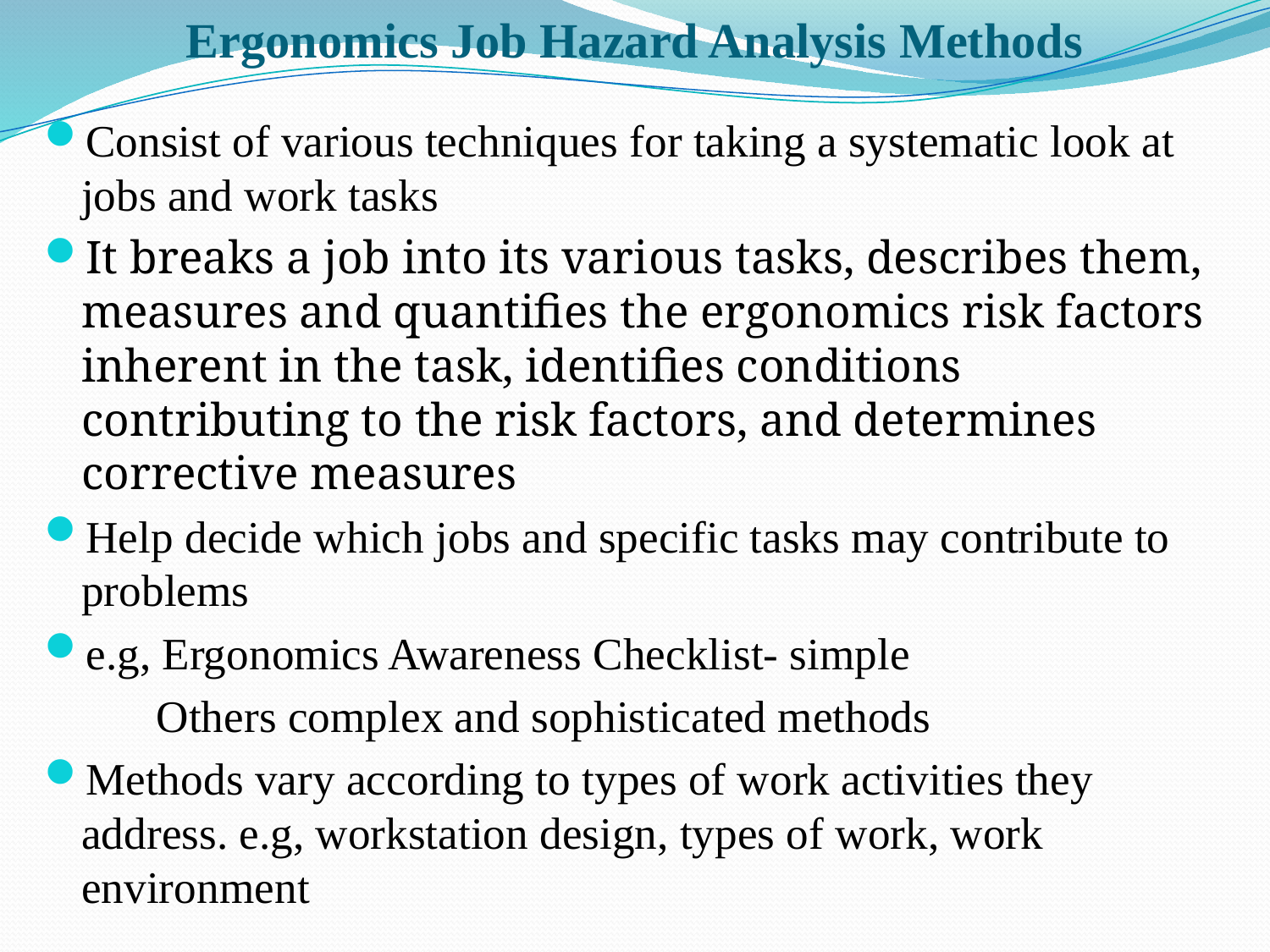

# Ergonomics Job Hazard Analysis Methods
Consist of various techniques for taking a systematic look at jobs and work tasks
It breaks a job into its various tasks, describes them, measures and quantifies the ergonomics risk factors inherent in the task, identifies conditions contributing to the risk factors, and determines corrective measures
Help decide which jobs and specific tasks may contribute to problems
e.g, Ergonomics Awareness Checklist- simple
          Others complex and sophisticated methods
Methods vary according to types of work activities they address. e.g, workstation design, types of work, work environment